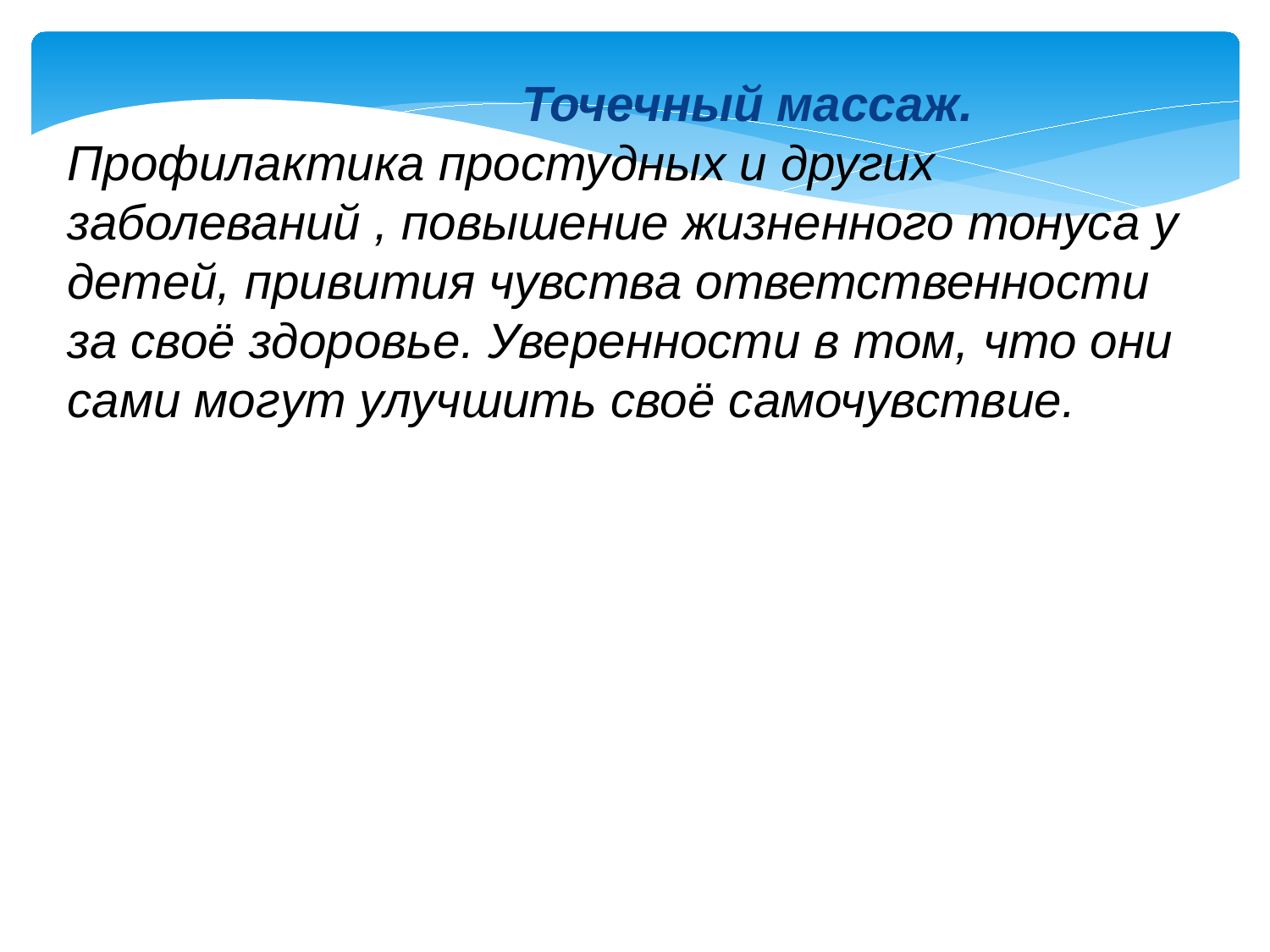

Точечный массаж.
Профилактика простудных и других заболеваний , повышение жизненного тонуса у детей, привития чувства ответственности за своё здоровье. Уверенности в том, что они сами могут улучшить своё самочувствие.